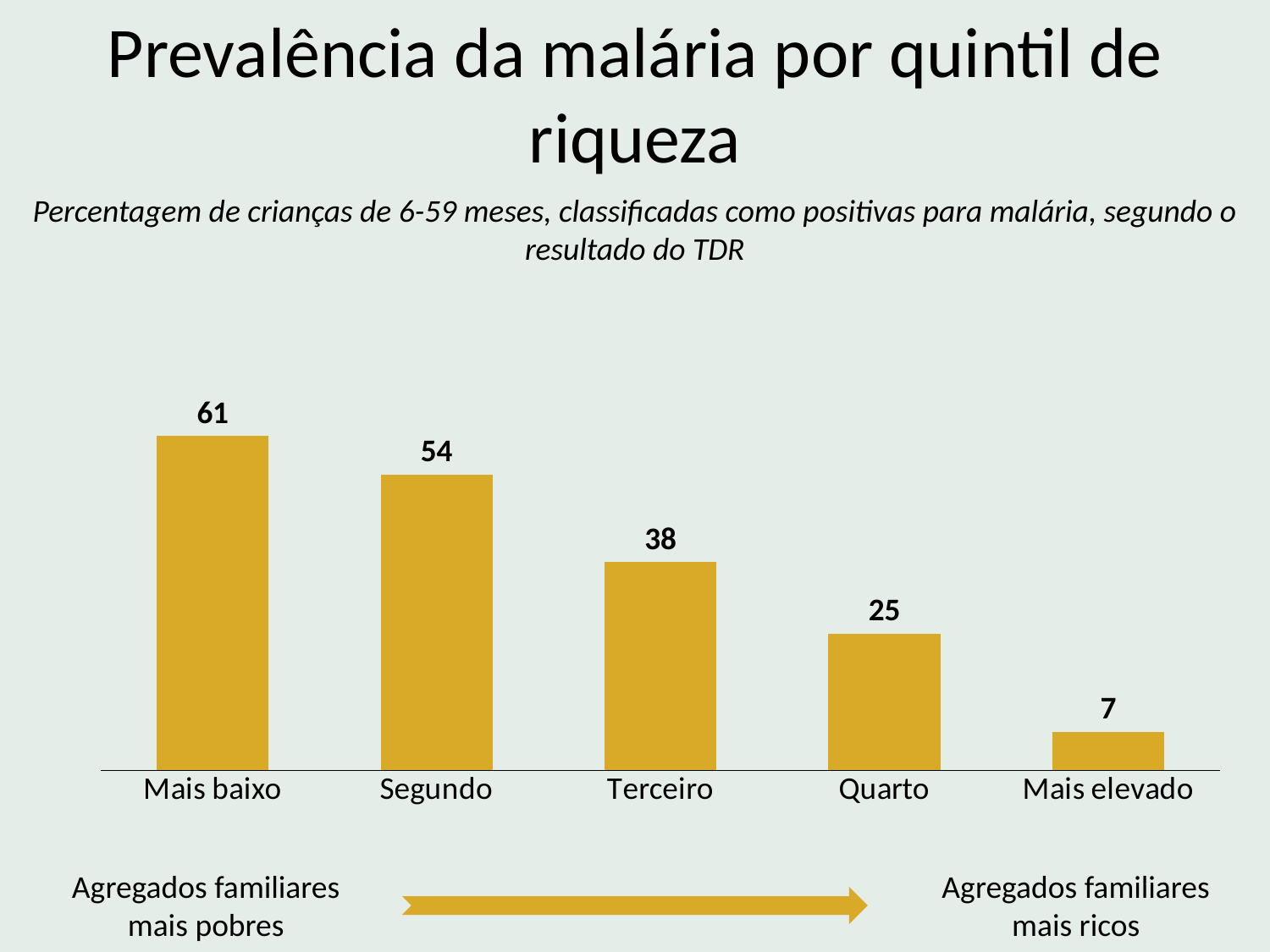

Prevalência da malária por quintil de riqueza
Percentagem de crianças de 6-59 meses, classificadas como positivas para malária, segundo o resultado do TDR

### Chart

| Category |  |
|---|---|
| Mais baixo | 61.0 |
| Segundo | 54.0 |
| Terceiro | 38.0 |
| Quarto | 25.0 |
| Mais elevado | 7.0 |
Agregados familiares mais ricos
Agregados familiares mais pobres